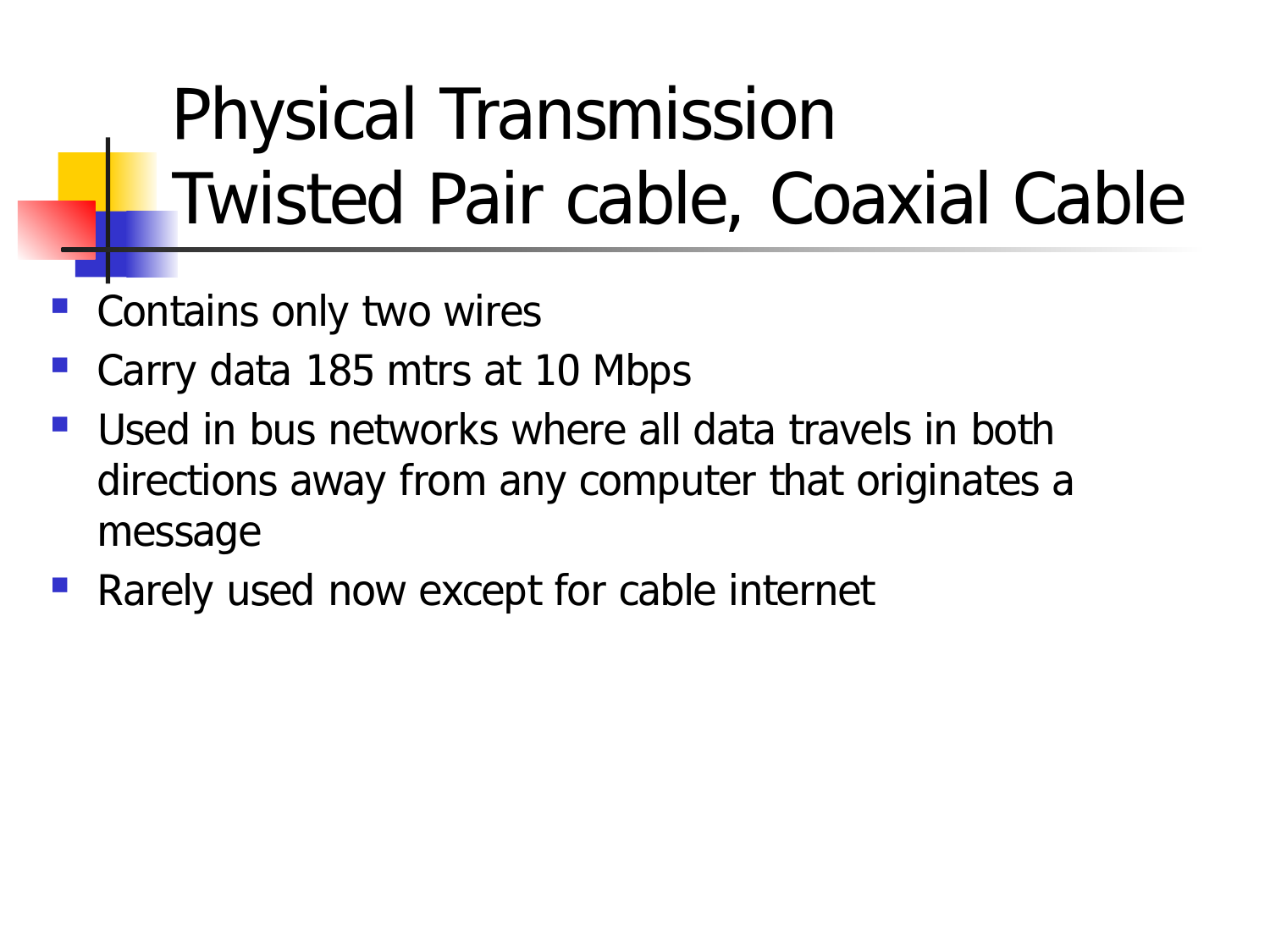

# Physical Transmission Twisted Pair cable, Coaxial Cable
Contains only two wires
Carry data 185 mtrs at 10 Mbps
Used in bus networks where all data travels in both directions away from any computer that originates a message
Rarely used now except for cable internet